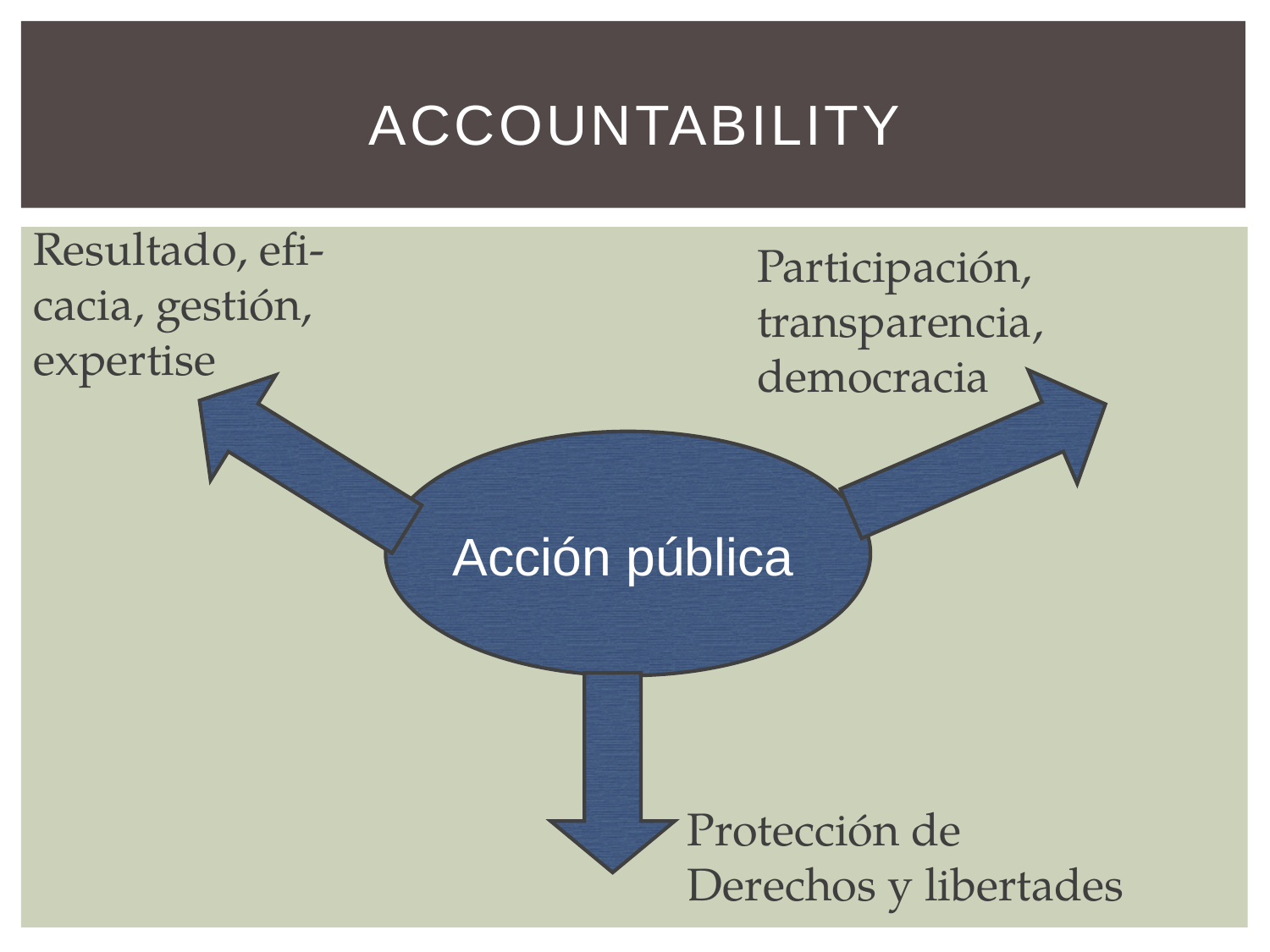

# ACcountability
Resultado, efi-
cacia, gestión,
expertise
Participación, transparencia, democracia

Acción pública

Protección de
Derechos y libertades